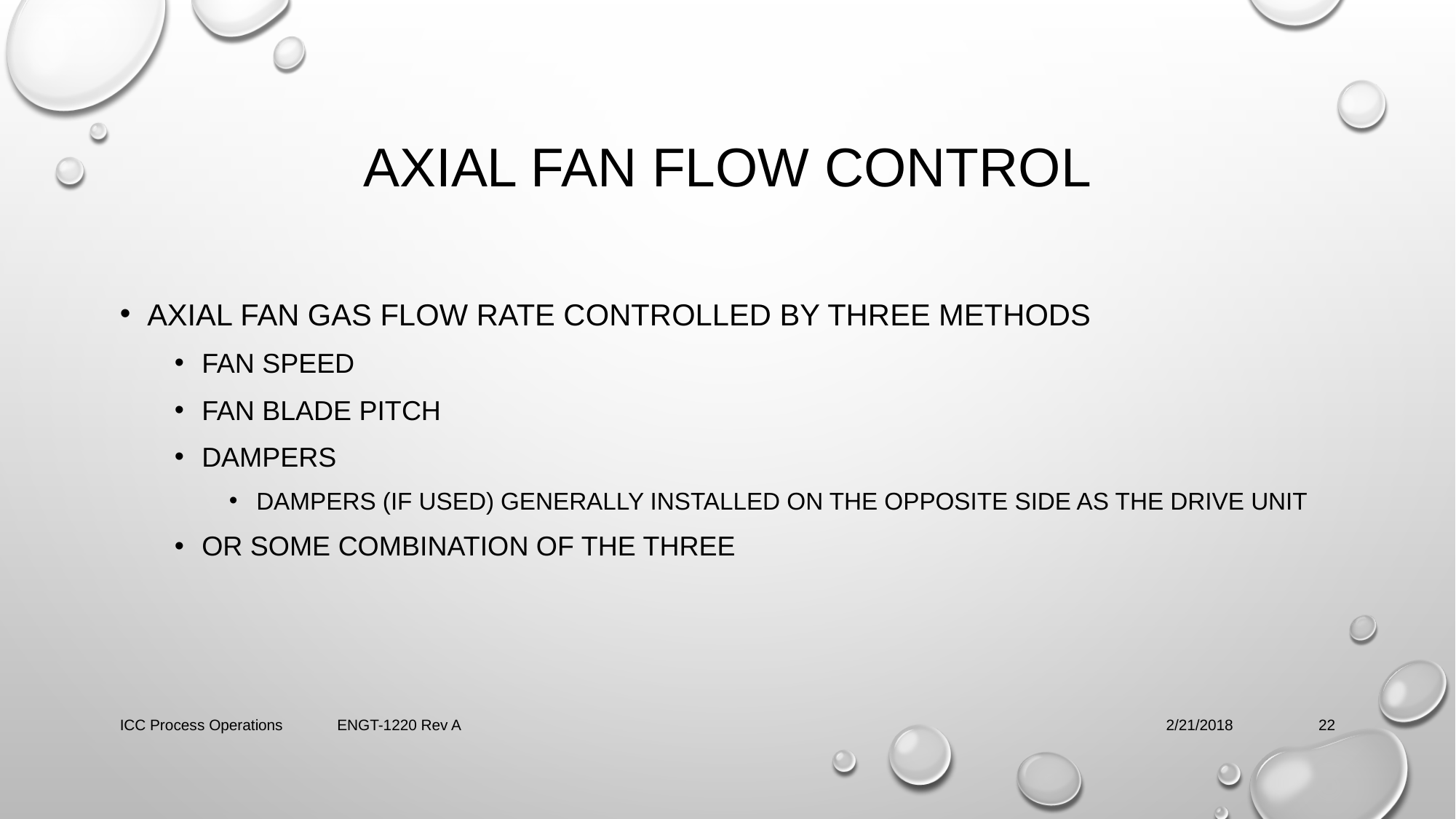

# axial Fan flow control
axial Fan Gas flow rate controlled by three methods
Fan speed
Fan blade pitch
Dampers
Dampers (if used) generally installed on the opposite side as the drive unit
Or some combination of the three
ICC Process Operations             ENGT-1220 Rev A
2/21/2018
22